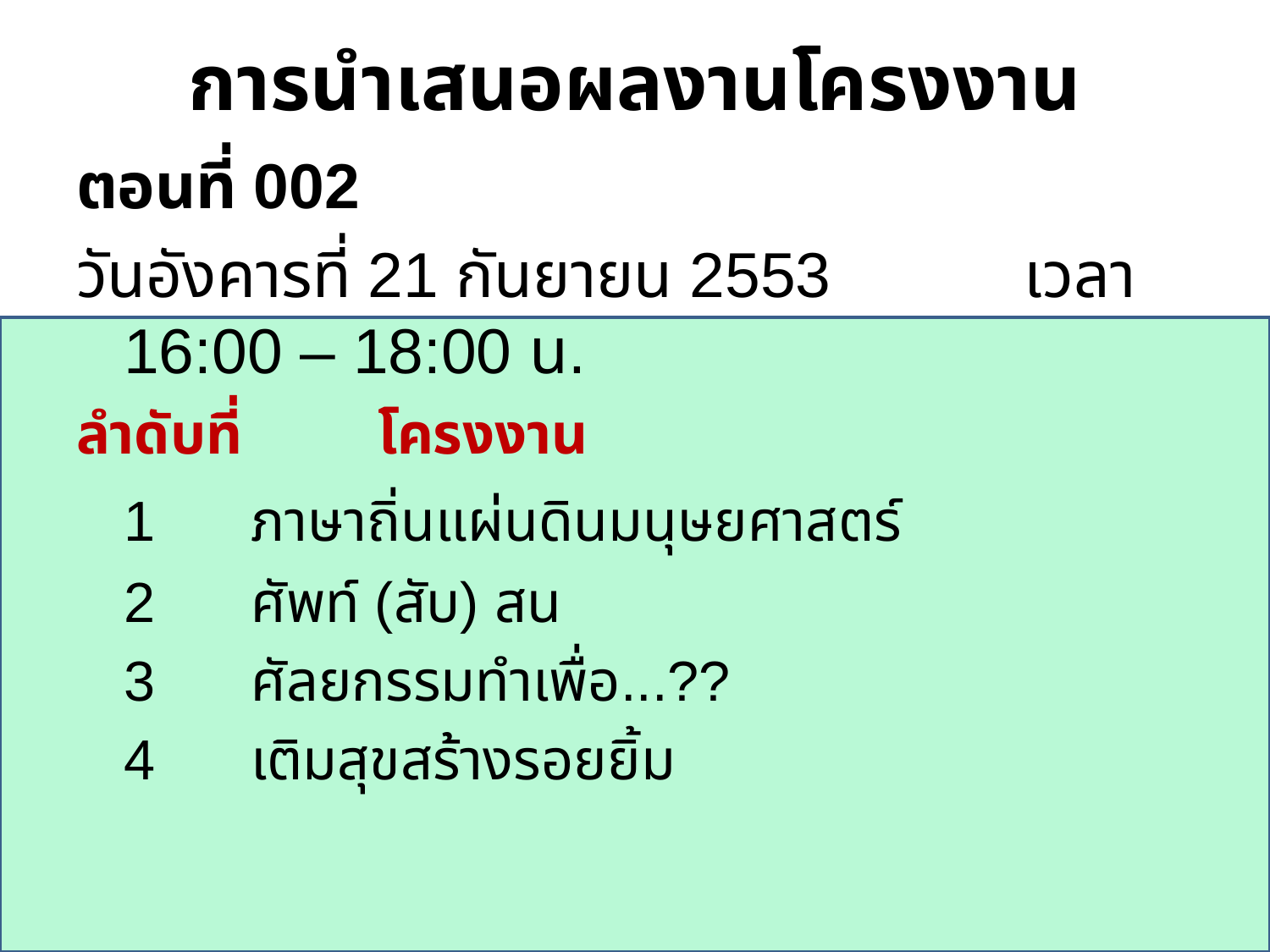

# การนำเสนอผลงานโครงงาน
ตอนที่ 002
วันอังคารที่ 21 กันยายน 2553           เวลา 16:00 – 18:00 น.
ลำดับที่		โครงงาน
	1	ภาษาถิ่นแผ่นดินมนุษยศาสตร์
	2	ศัพท์ (สับ) สน
	3	ศัลยกรรมทำเพื่อ...??
	4	เติมสุขสร้างรอยยิ้ม